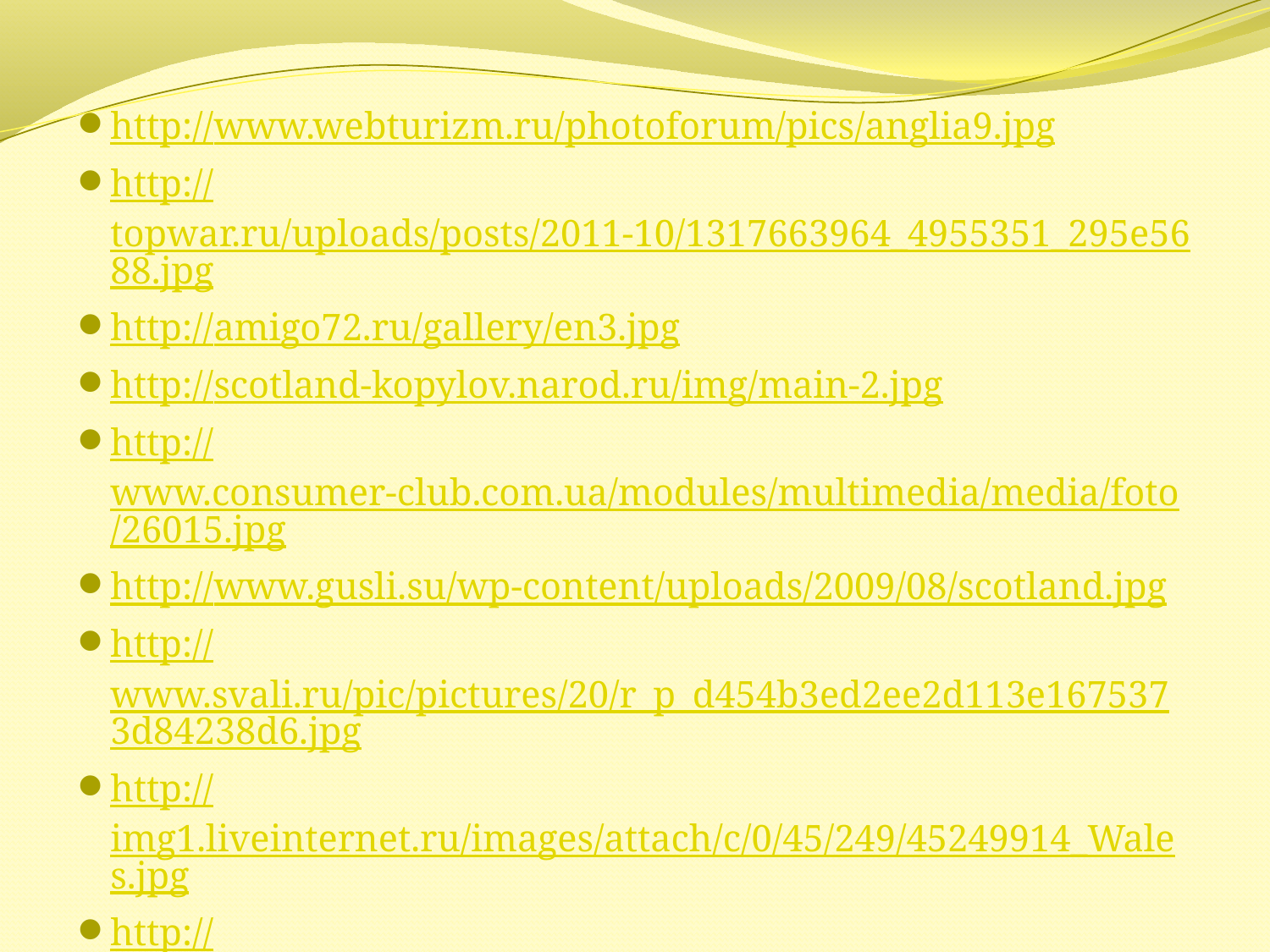

http://www.webturizm.ru/photoforum/pics/anglia9.jpg
http://topwar.ru/uploads/posts/2011-10/1317663964_4955351_295e5688.jpg
http://amigo72.ru/gallery/en3.jpg
http://scotland-kopylov.narod.ru/img/main-2.jpg
http://www.consumer-club.com.ua/modules/multimedia/media/foto/26015.jpg
http://www.gusli.su/wp-content/uploads/2009/08/scotland.jpg
http://www.svali.ru/pic/pictures/20/r_p_d454b3ed2ee2d113e1675373d84238d6.jpg
http://img1.liveinternet.ru/images/attach/c/0/45/249/45249914_Wales.jpg
http://kelkitcambasi.files.wordpress.com/2010/12/galler-amblemi.gif